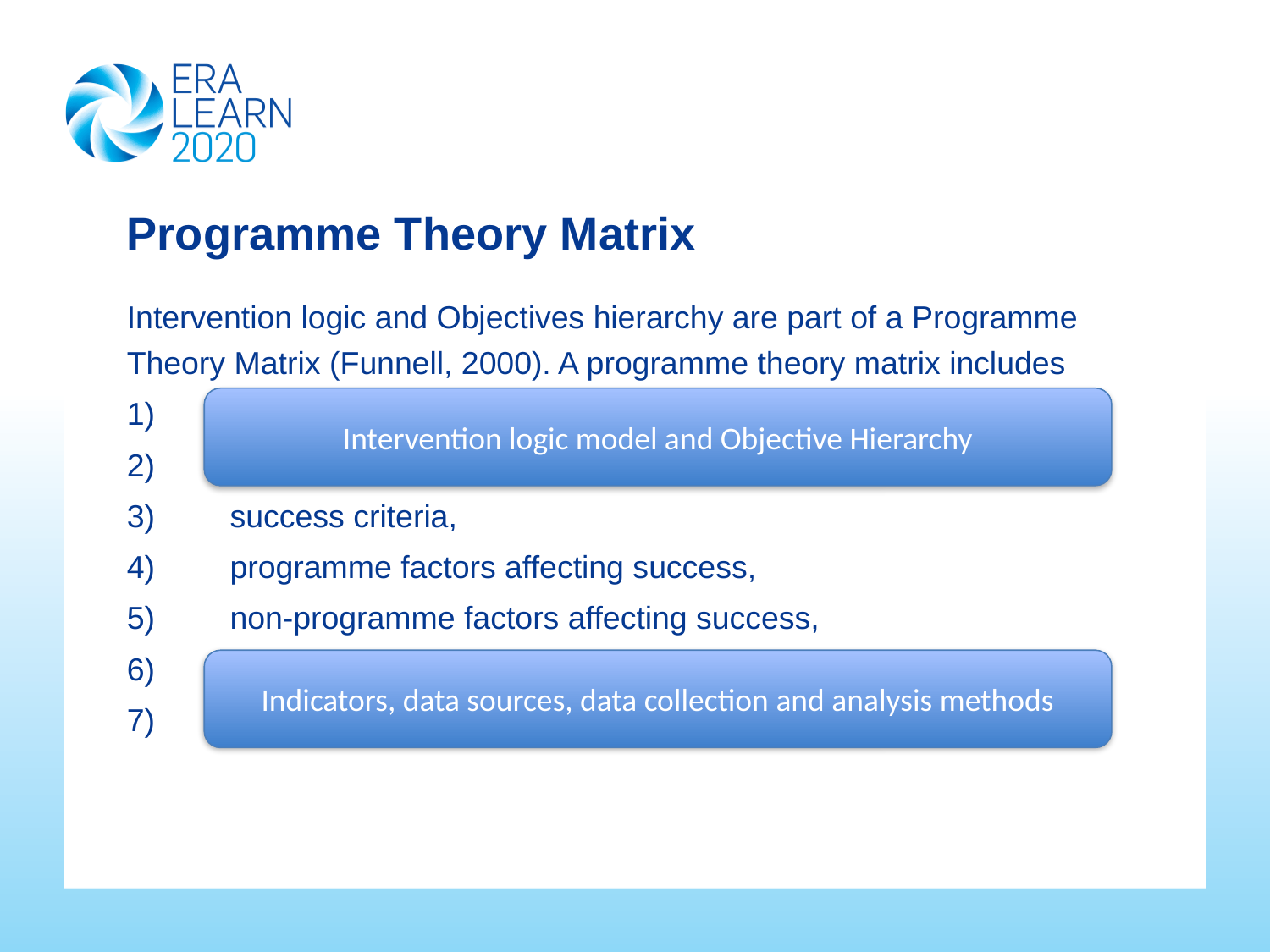

Programme Theory Matrix
Intervention logic and Objectives hierarchy are part of a Programme Theory Matrix (Funnell, 2000). A programme theory matrix includes
intended outcomes,
activities and resources of programme,
success criteria,
programme factors affecting success,
non-programme factors affecting success,
performance information (examples for points 2 to 5)
sources of data

Intervention logic model and Objective Hierarchy
Indicators, data sources, data collection and analysis methods